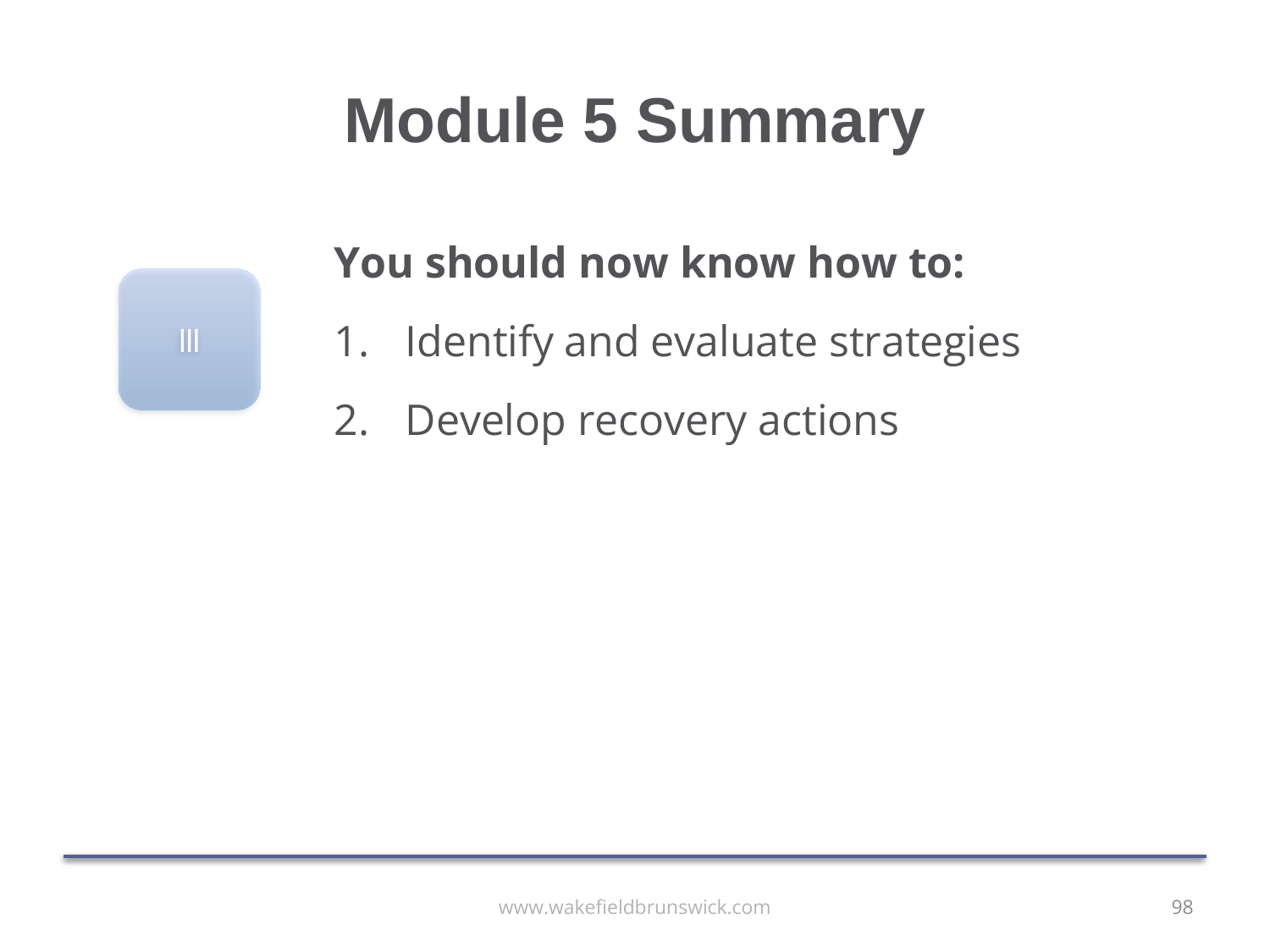

# Module 5 Summary
You should now know how to:
Identify and evaluate strategies
Develop recovery actions
lll
www.wakefieldbrunswick.com
98